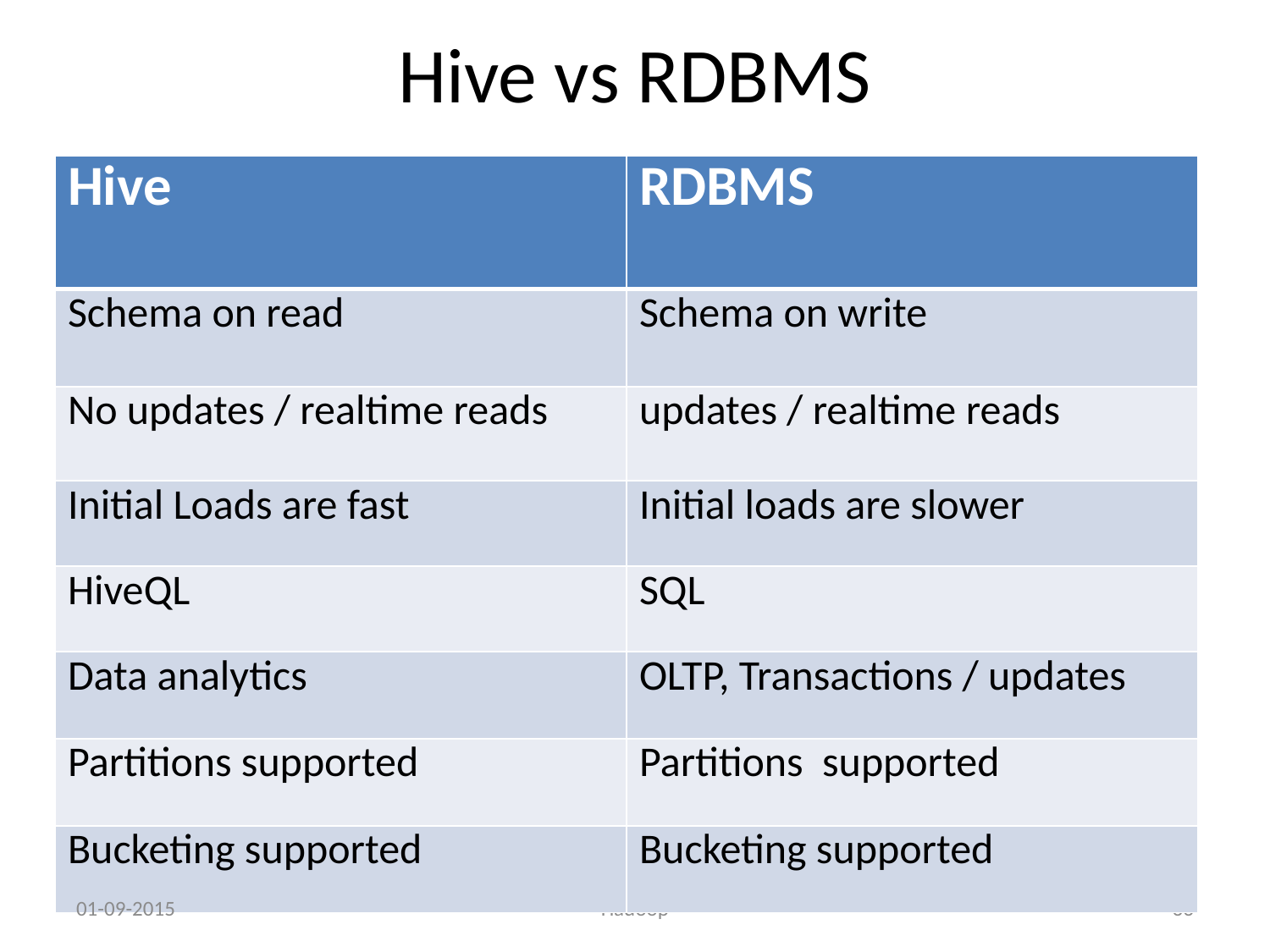

# Hive vs RDBMS
| Hive | RDBMS |
| --- | --- |
| Schema on read | Schema on write |
| No updates / realtime reads | updates / realtime reads |
| Initial Loads are fast | Initial loads are slower |
| HiveQL | SQL |
| Data analytics | OLTP, Transactions / updates |
| Partitions supported | Partitions supported |
| Bucketing supported | Bucketing supported |
01-09-2015
Hadoop
33